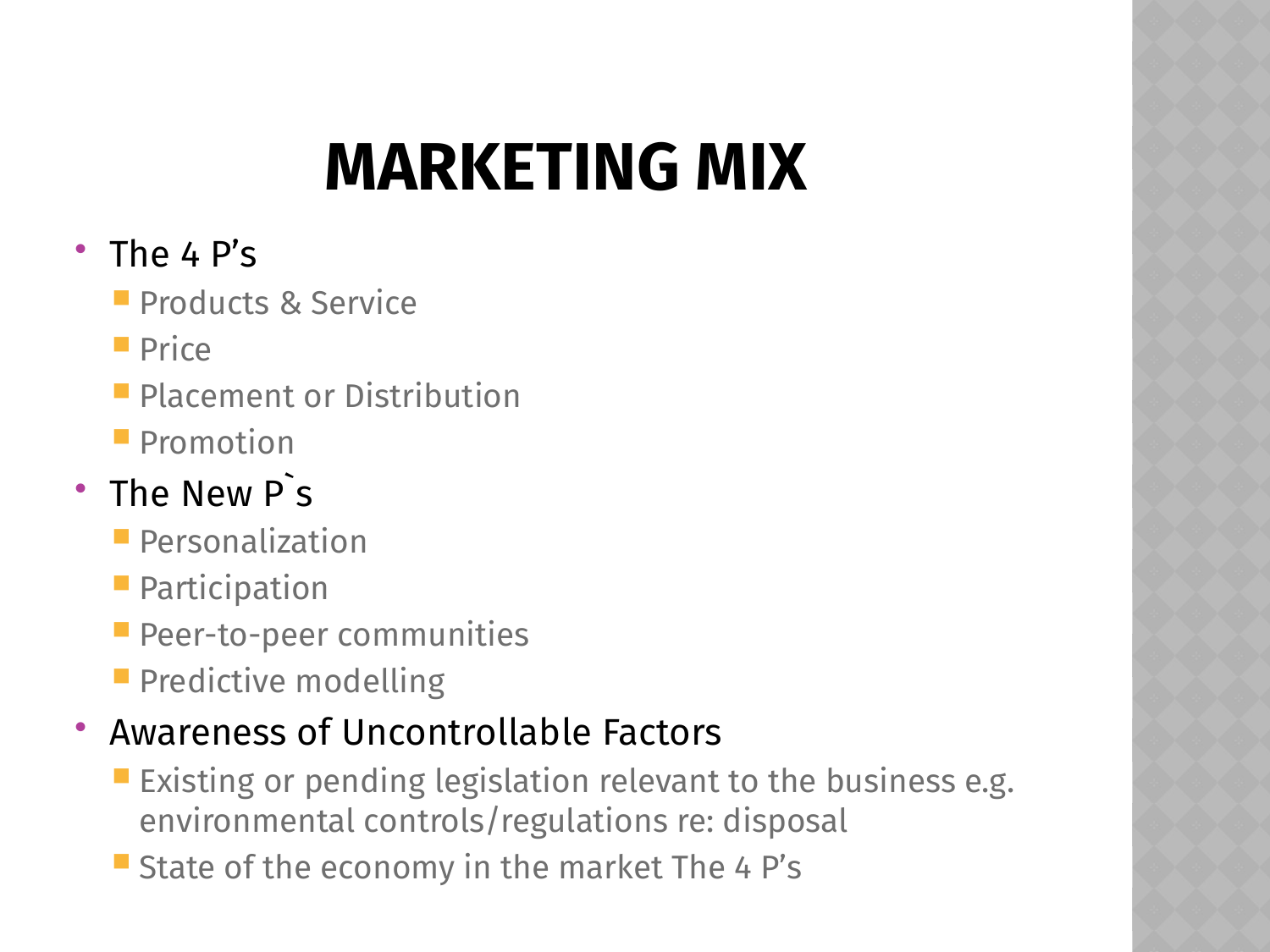

# Marketing Mix
The 4 P’s
Products & Service
Price
Placement or Distribution
Promotion
The New P`s
Personalization
Participation
Peer-to-peer communities
Predictive modelling
Awareness of Uncontrollable Factors
Existing or pending legislation relevant to the business e.g. environmental controls/regulations re: disposal
State of the economy in the market The 4 P’s